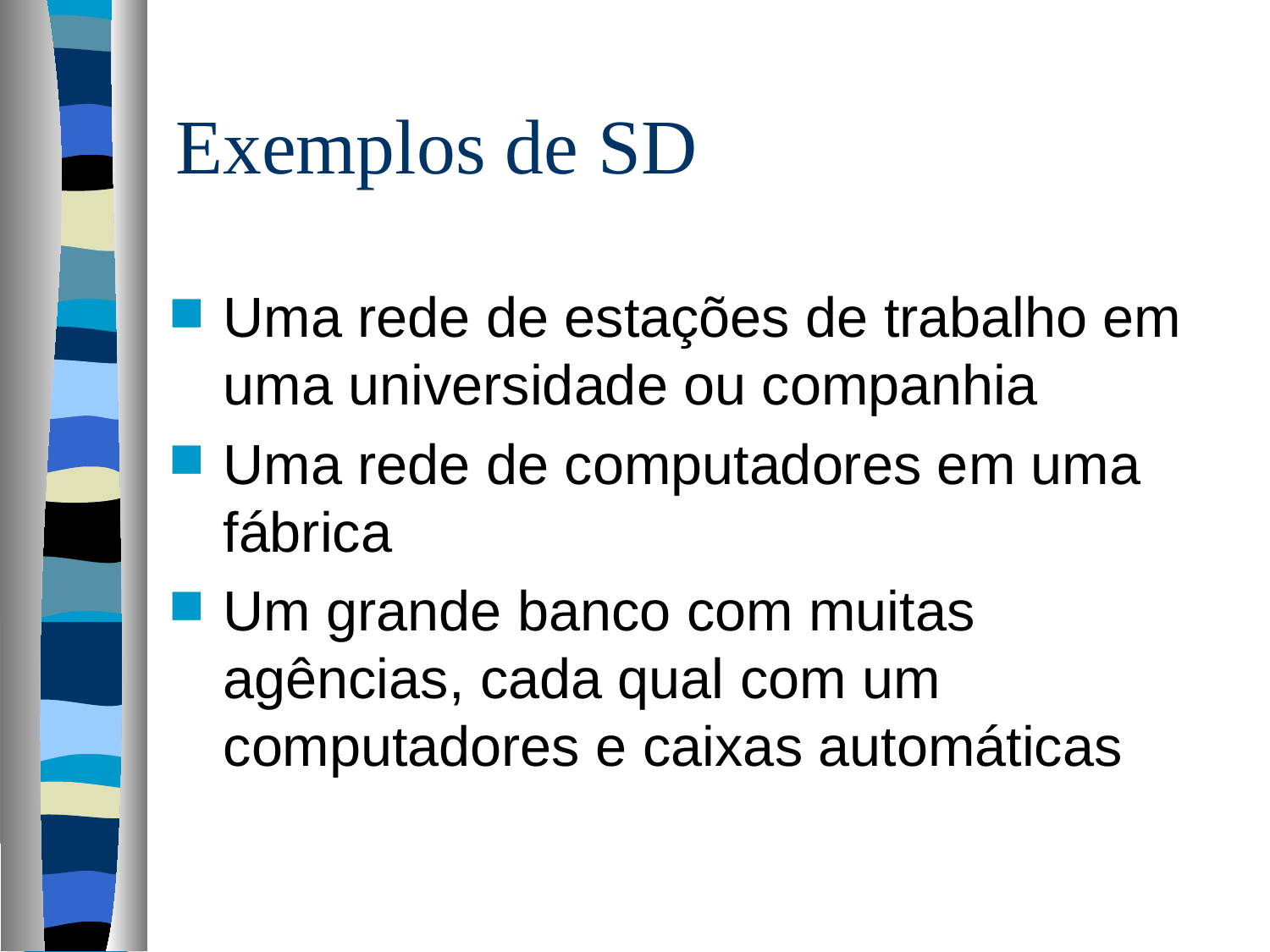

# Exemplos de SD
Uma rede de estações de trabalho em uma universidade ou companhia
Uma rede de computadores em uma fábrica
Um grande banco com muitas agências, cada qual com um computadores e caixas automáticas